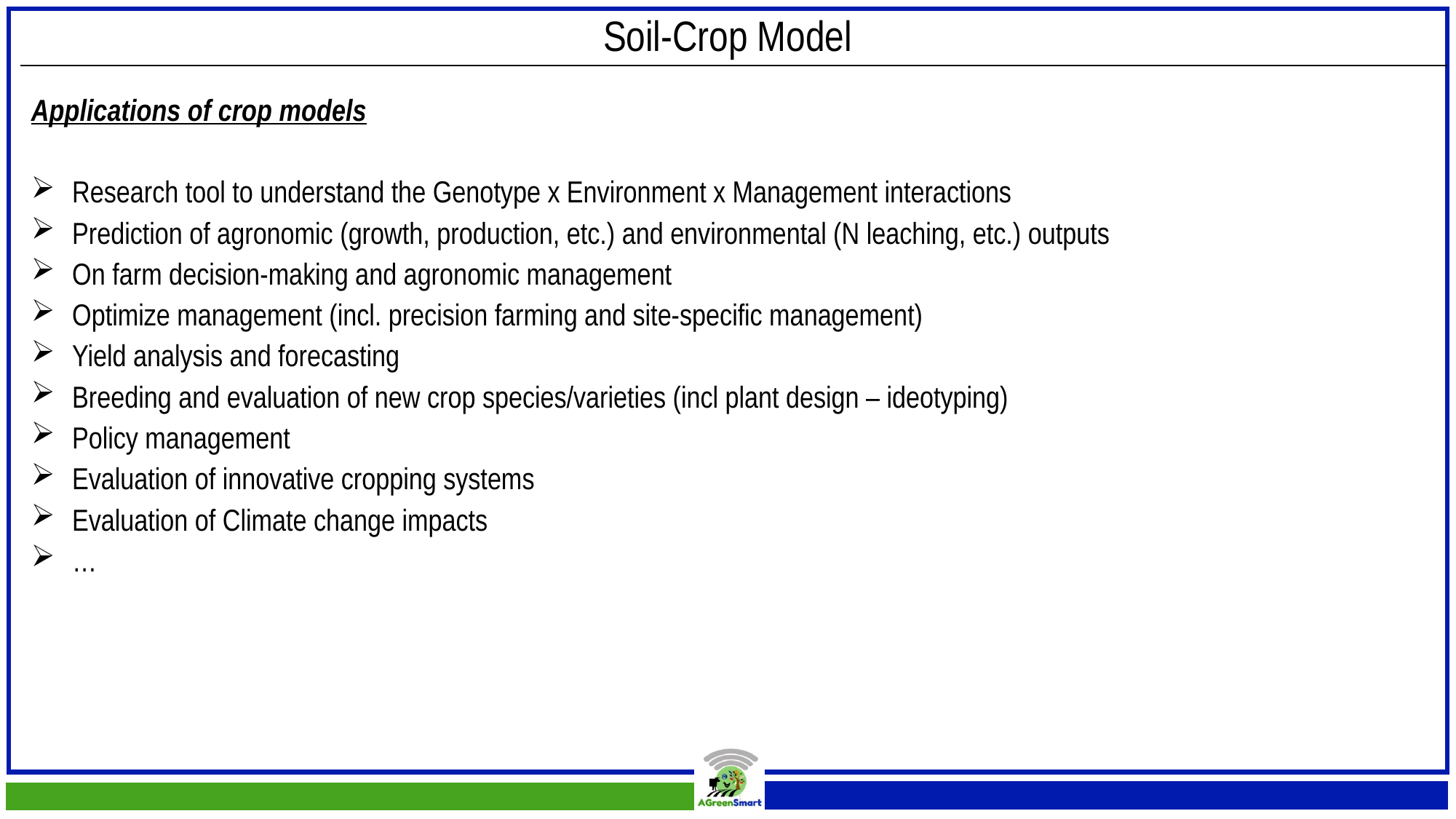

Soil-Crop Model
Applications of crop models

Research tool to understand the Genotype x Environment x Management interactions
Prediction of agronomic (growth, production, etc.) and environmental (N leaching, etc.) outputs
On farm decision-making and agronomic management
Optimize management (incl. precision farming and site-specific management)
Yield analysis and forecasting
Breeding and evaluation of new crop species/varieties (incl plant design – ideotyping)
Policy management
Evaluation of innovative cropping systems
Evaluation of Climate change impacts
…